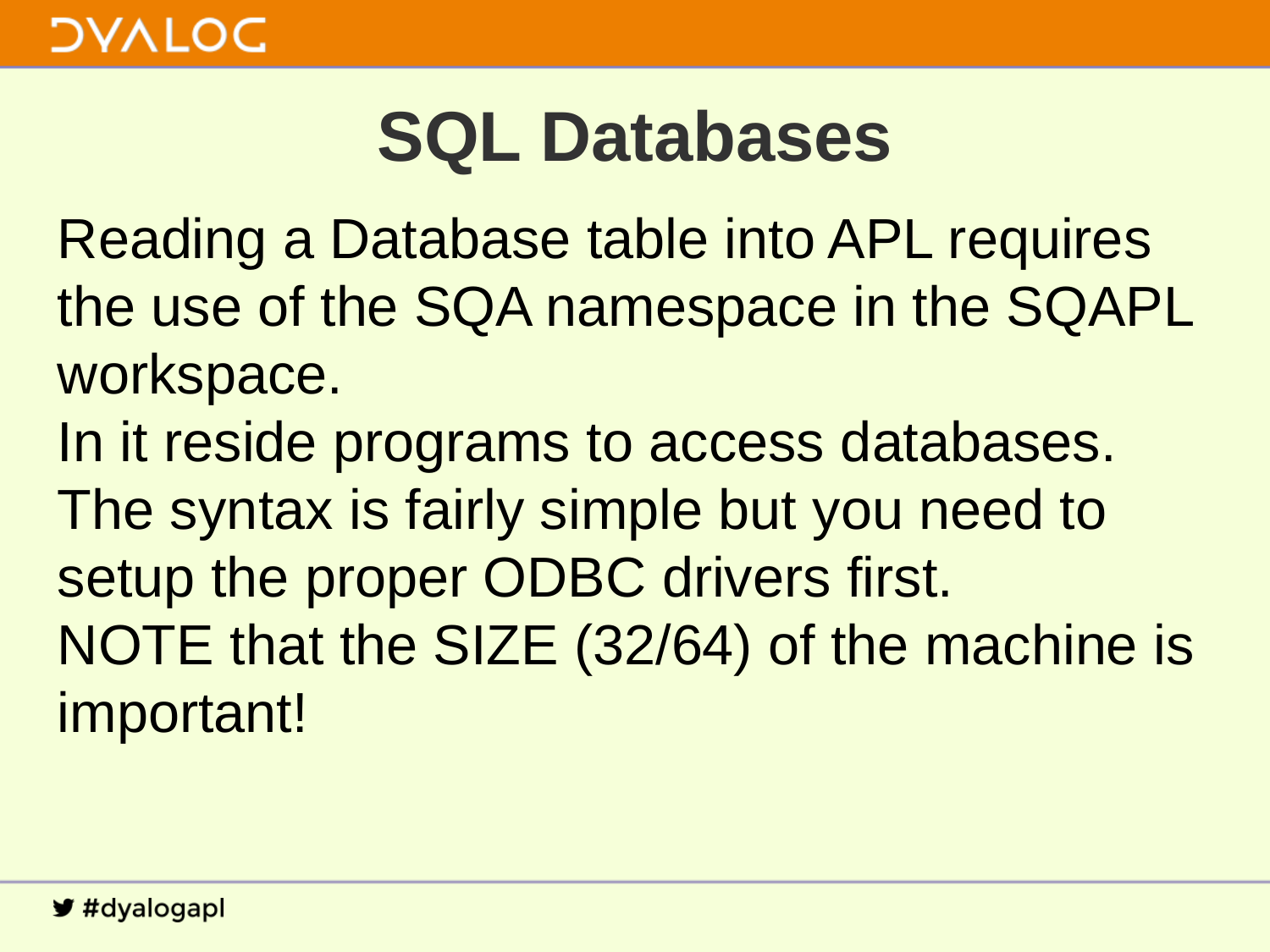

# SQL Databases
Reading a Database table into APL requires the use of the SQA namespace in the SQAPL workspace.
In it reside programs to access databases.
The syntax is fairly simple but you need to setup the proper ODBC drivers first.
NOTE that the SIZE (32/64) of the machine is important!